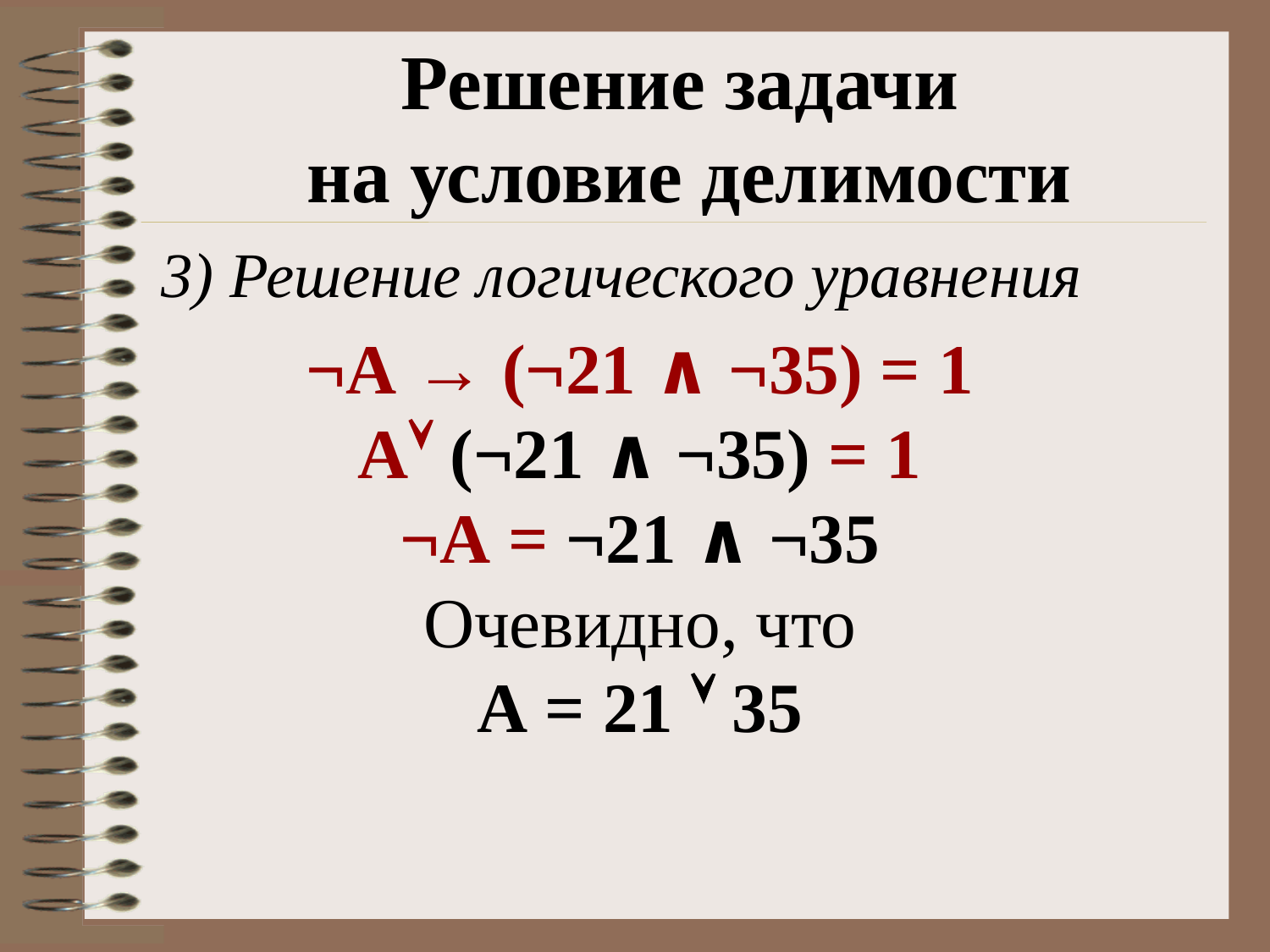

Решение задачи
на условие делимости
3) Решение логического уравнения
¬А → (¬21 ∧ ¬35) = 1
А∨ (¬21 ∧ ¬35) = 1
¬А = ¬21 ∧ ¬35
Очевидно, что
А = 21 ∨ 35